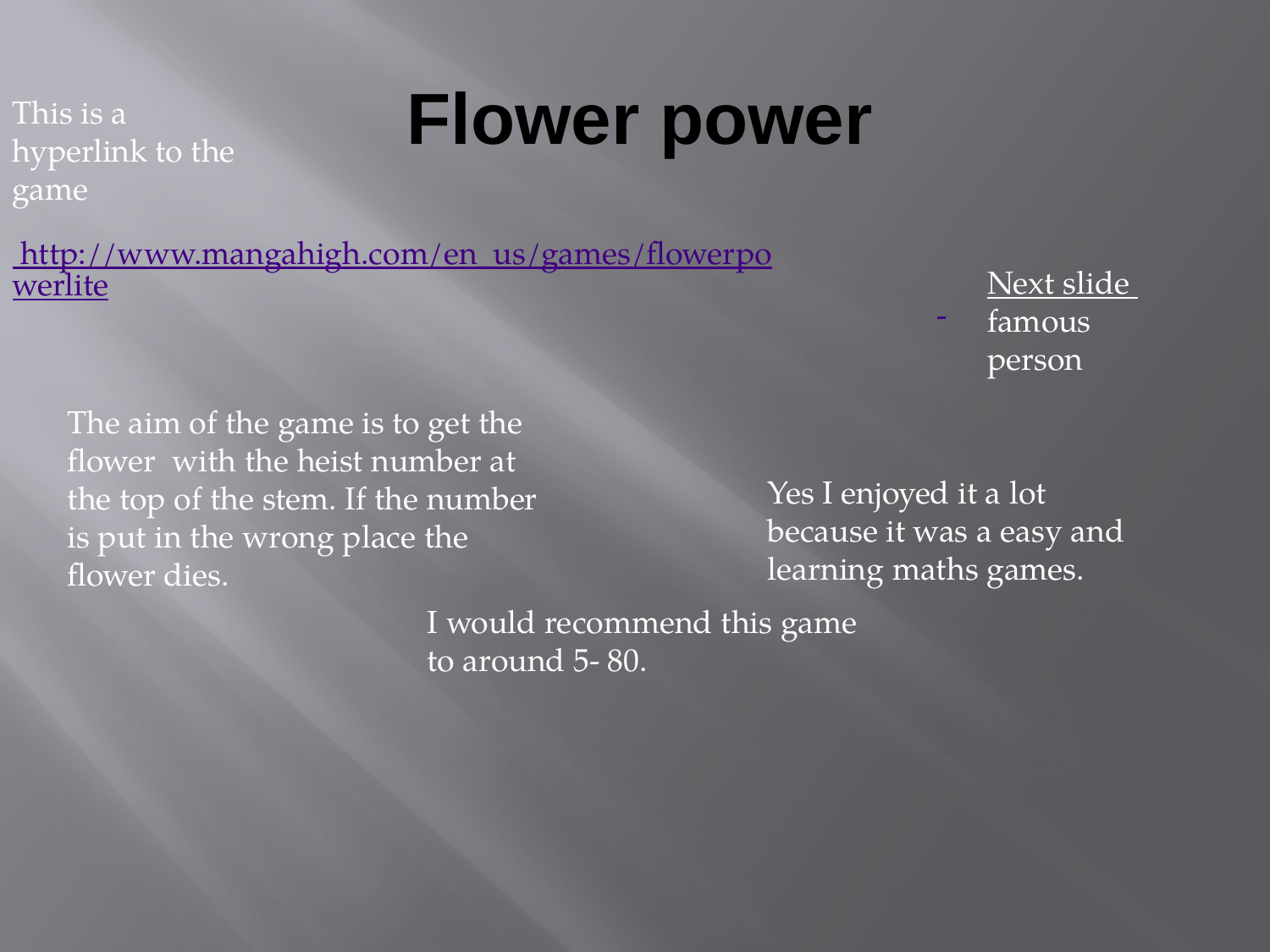

# Flower power
This is a hyperlink to the game
 http://www.mangahigh.com/en_us/games/flowerpowerlite
Next slide famous person

The aim of the game is to get the flower  with the heist number at the top of the stem. If the number is put in the wrong place the flower dies.
Yes I enjoyed it a lot because it was a easy and learning maths games.

I would recommend this game to around 5- 80.